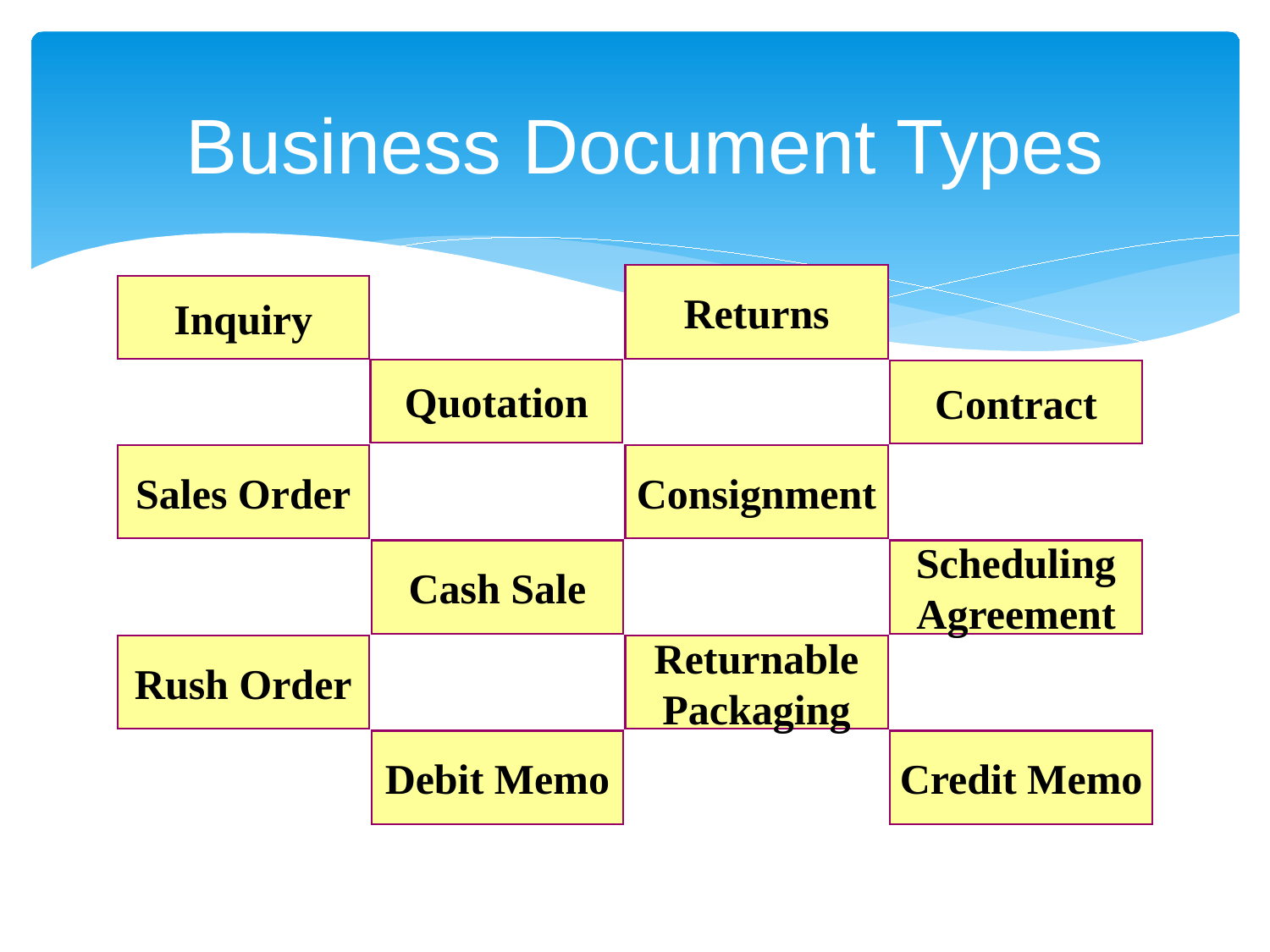

# Business Document Types
Returns
Inquiry
Quotation
Contract
Sales Order
Consignment
Cash Sale
Scheduling
Agreement
Rush Order
Returnable
Packaging
Debit Memo
Credit Memo